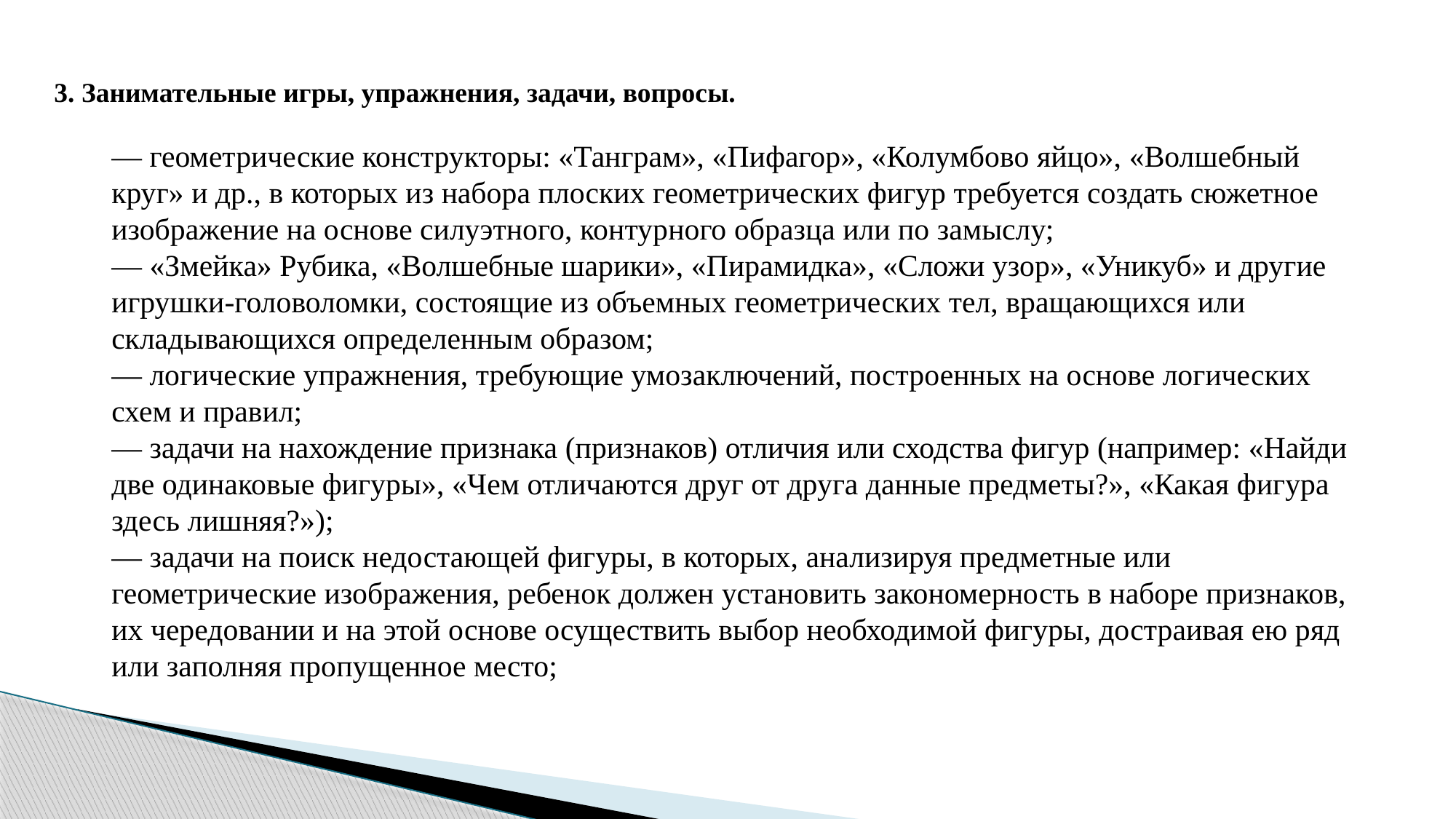

3. Занимательные игры, упражнения, задачи, вопросы.
— геометрические конструкторы: «Танграм», «Пифагор», «Колумбово яйцо», «Волшебный круг» и др., в которых из набора плоских геометрических фигур требуется создать сюжетное изображение на основе силуэтного, контурного образца или по замыслу;
— «Змейка» Рубика, «Волшебные шарики», «Пирамидка», «Сложи узор», «Уникуб» и другие игрушки-головоломки, состоящие из объемных геометрических тел, вращающихся или складывающихся определенным образом;
— логические упражнения, требующие умозаключений, построенных на основе логических схем и правил;
— задачи на нахождение признака (признаков) отличия или сходства фигур (например: «Найди две одинаковые фигуры», «Чем отличаются друг от друга данные предметы?», «Какая фигура здесь лишняя?»);
— задачи на поиск недостающей фигуры, в которых, анализируя предметные или геометрические изображения, ребенок должен установить закономерность в наборе признаков, их чередовании и на этой основе осуществить выбор необходимой фигуры, достраивая ею ряд или заполняя пропущенное место;